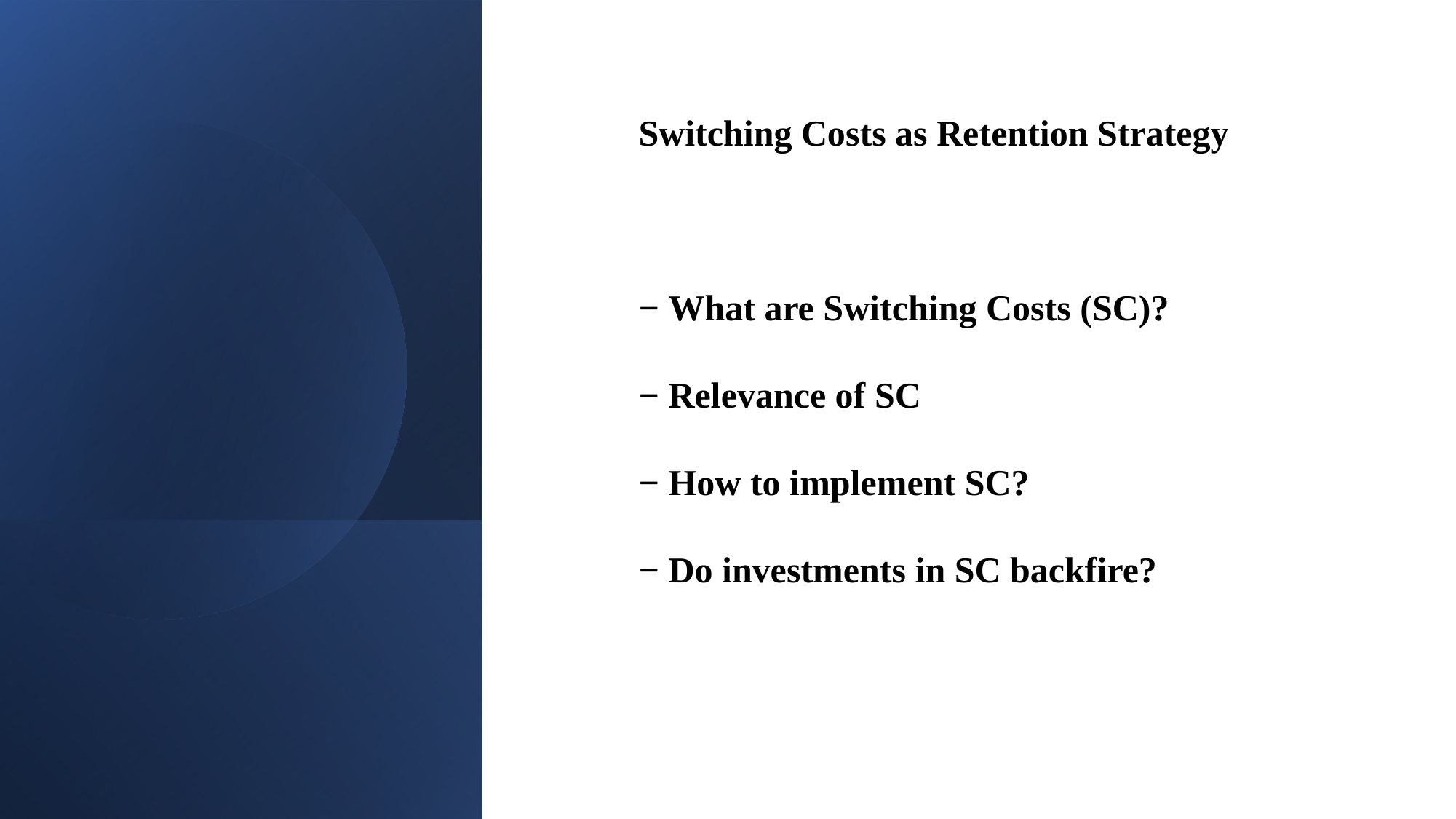

Switching Costs as Retention Strategy

− What are Switching Costs (SC)?
− Relevance of SC
− How to implement SC?
− Do investments in SC backfire?